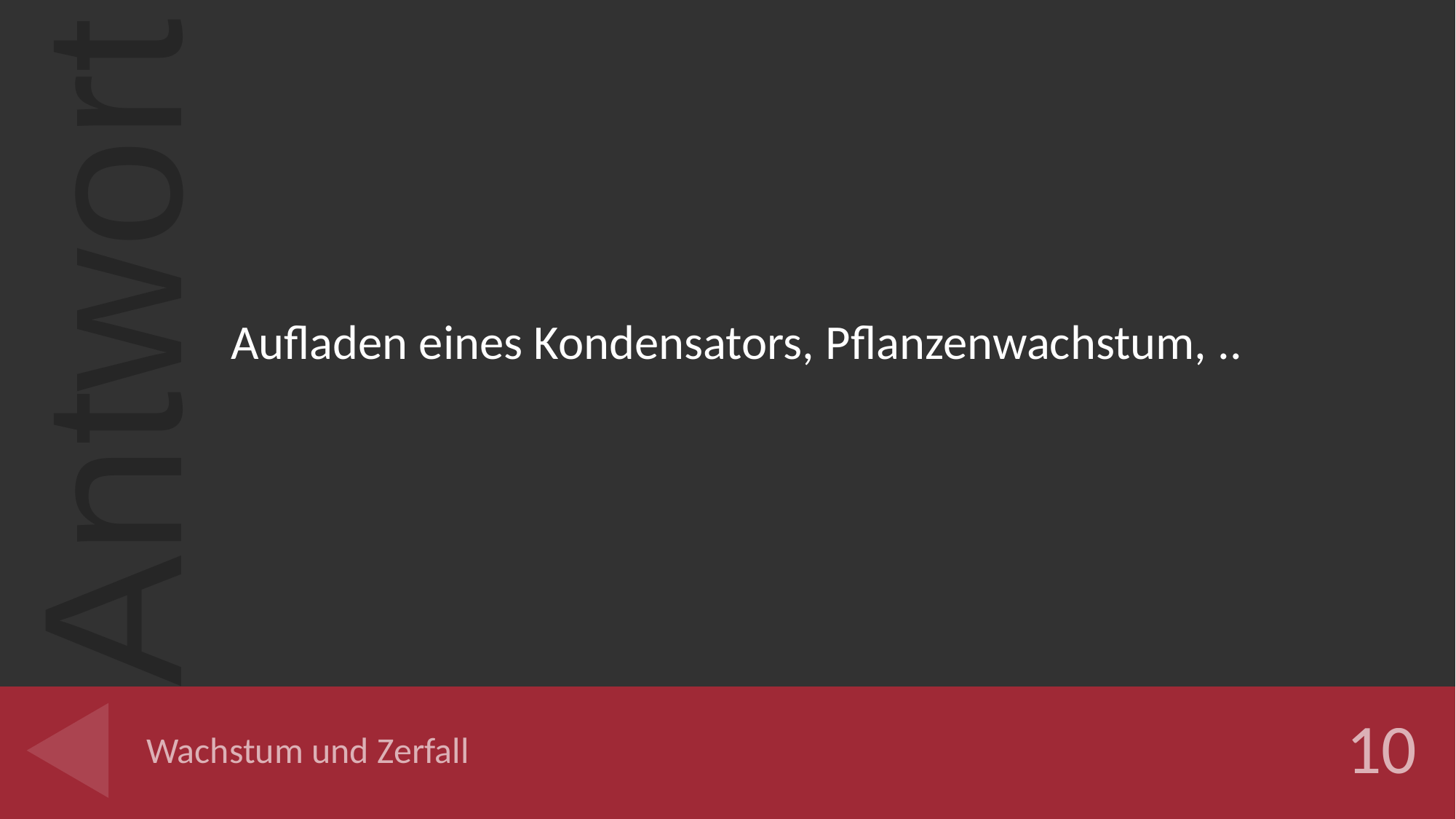

Aufladen eines Kondensators, Pflanzenwachstum, ..
# Wachstum und Zerfall
10